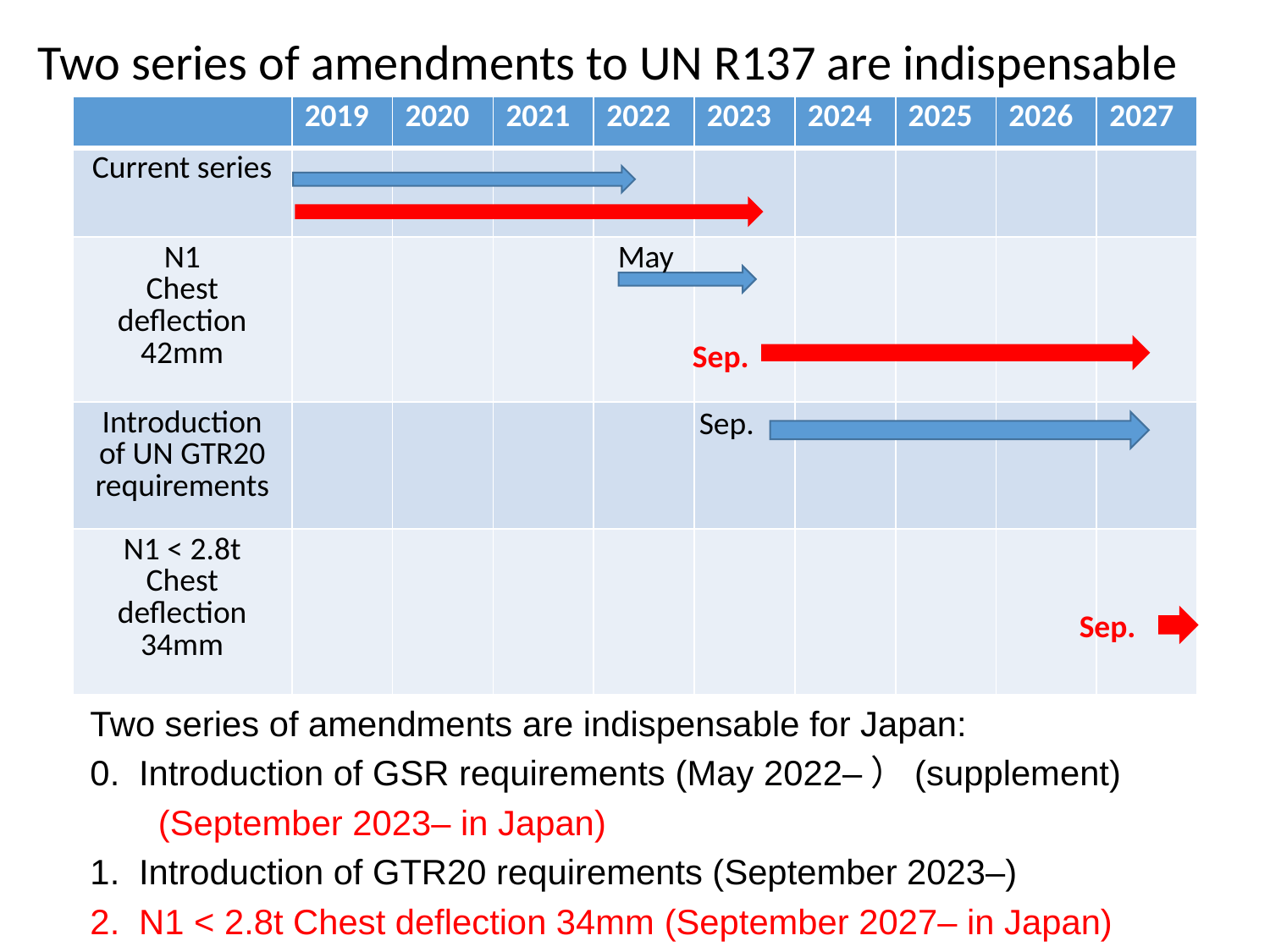

Two series of amendments to UN R137 are indispensable
|  | 2019 | 2020 | 2021 | 2022 | 2023 | 2024 | 2025 | 2026 | 2027 |
| --- | --- | --- | --- | --- | --- | --- | --- | --- | --- |
| Current series |  |  |  |  |  |  |  |  |  |
| N1 Chest deflection 42mm |  |  |  |  |  |  |  |  |  |
| Introduction of UN GTR20 requirements |  |  |  |  |  |  |  |  |  |
| N1 < 2.8t Chest deflection 34mm |  |  |  |  |  |  |  |  |  |

May

Sep.

Sep.

Sep.

Two series of amendments are indispensable for Japan:
0.  Introduction of GSR requirements (May 2022–）(supplement)
       (September 2023– in Japan)
1.  Introduction of GTR20 requirements (September 2023–)
2.  N1 < 2.8t Chest deflection 34mm (September 2027– in Japan)